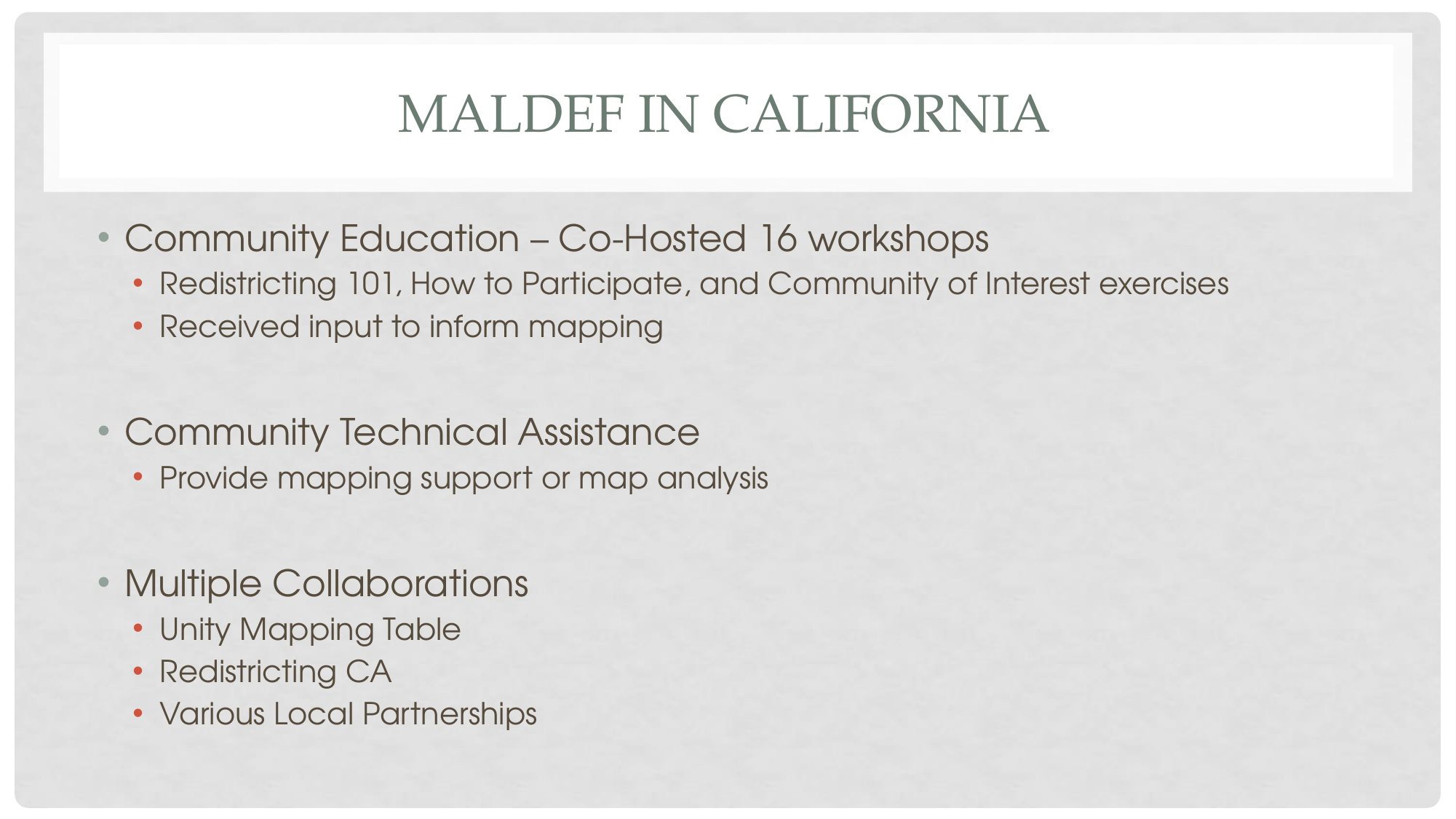

# MALDEF in California
Community Education – Co-Hosted 16 workshops
Redistricting 101, How to Participate, and Community of Interest exercises
Received input to inform mapping

Community Technical Assistance
Provide mapping support or map analysis

Multiple Collaborations
Unity Mapping Table
Redistricting CA
Various Local Partnerships